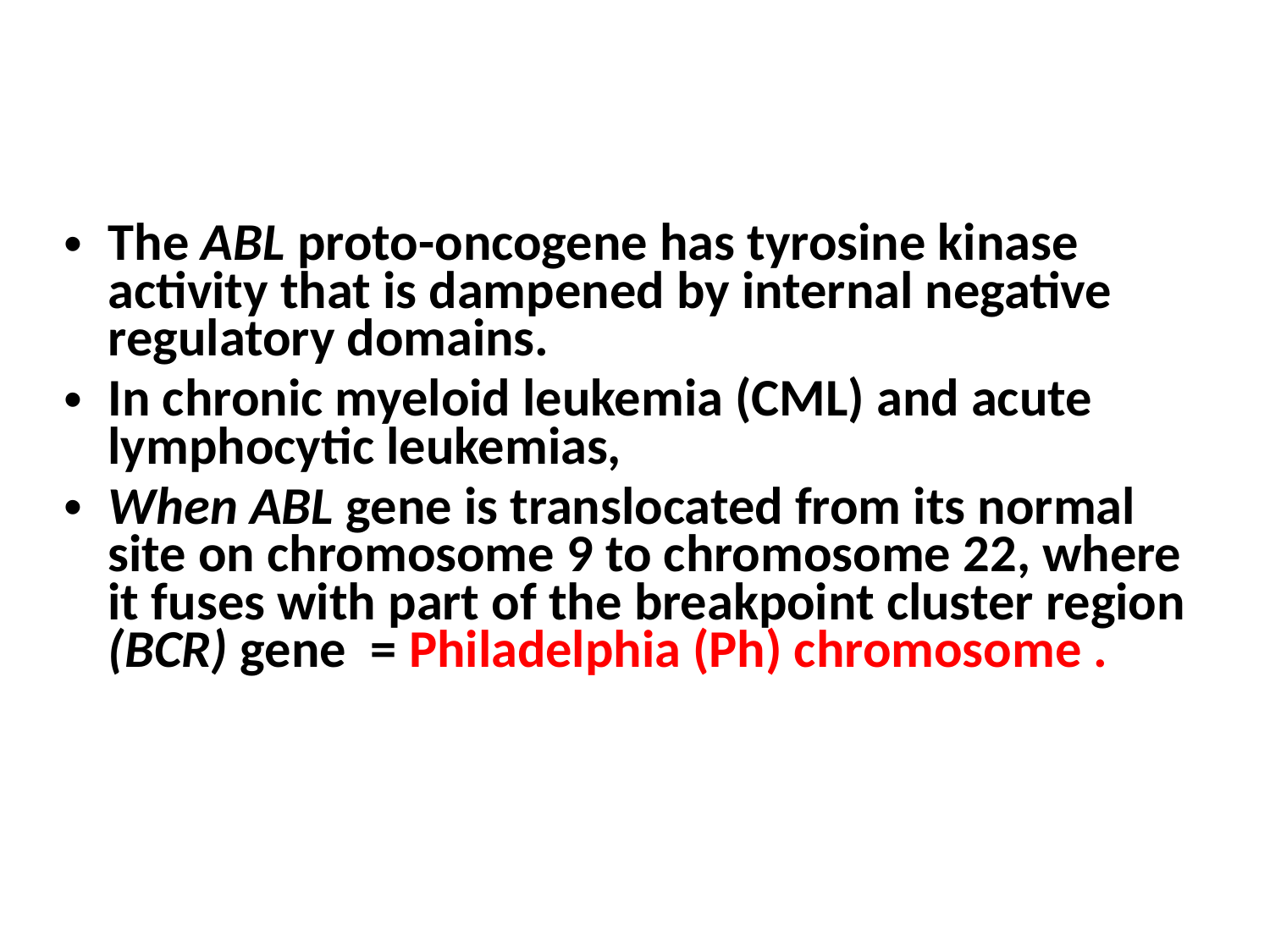

The ABL proto-oncogene has tyrosine kinase activity that is dampened by internal negative regulatory domains.
In chronic myeloid leukemia (CML) and acute lymphocytic leukemias,
When ABL gene is translocated from its normal site on chromosome 9 to chromosome 22, where it fuses with part of the breakpoint cluster region (BCR) gene  = Philadelphia (Ph) chromosome .